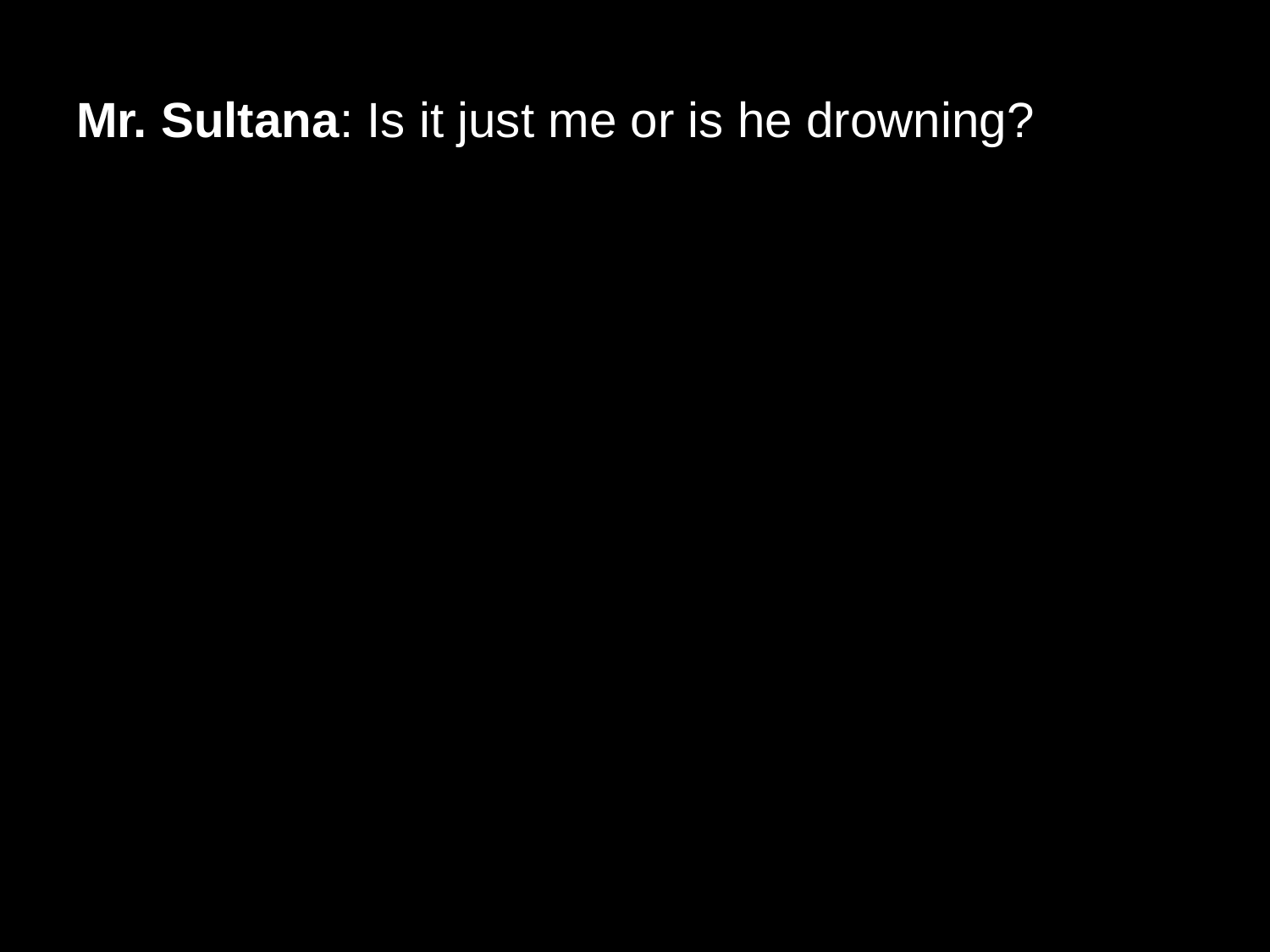

# Mr. Sultana: Is it just me or is he drowning?